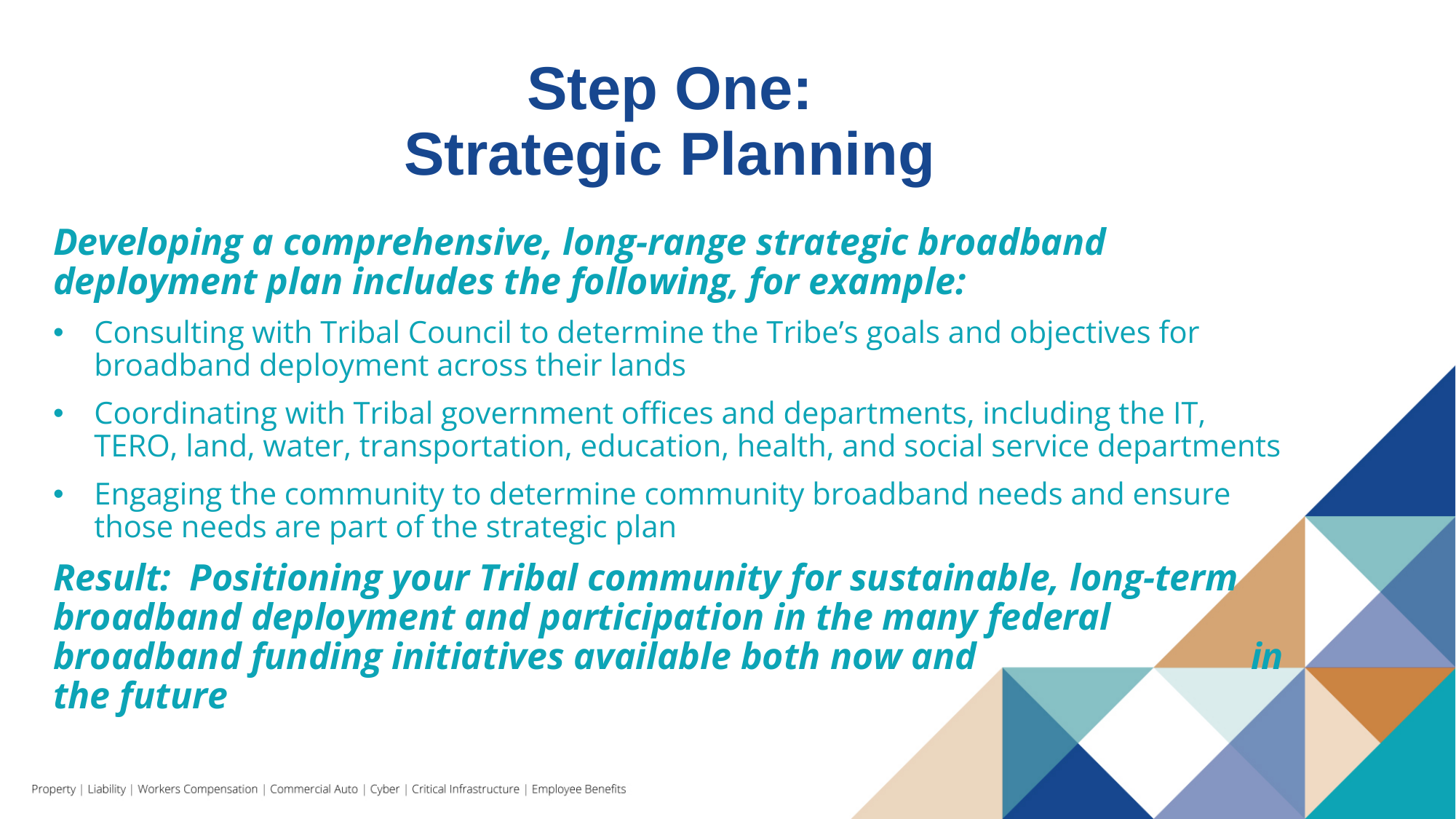

# Step One: Strategic Planning
Developing a comprehensive, long-range strategic broadband deployment plan includes the following, for example:
Consulting with Tribal Council to determine the Tribe’s goals and objectives for broadband deployment across their lands
Coordinating with Tribal government offices and departments, including the IT, TERO, land, water, transportation, education, health, and social service departments
Engaging the community to determine community broadband needs and ensure those needs are part of the strategic plan
Result:  Positioning your Tribal community for sustainable, long-term broadband deployment and participation in the many federal broadband funding initiatives available both now and                             in the future